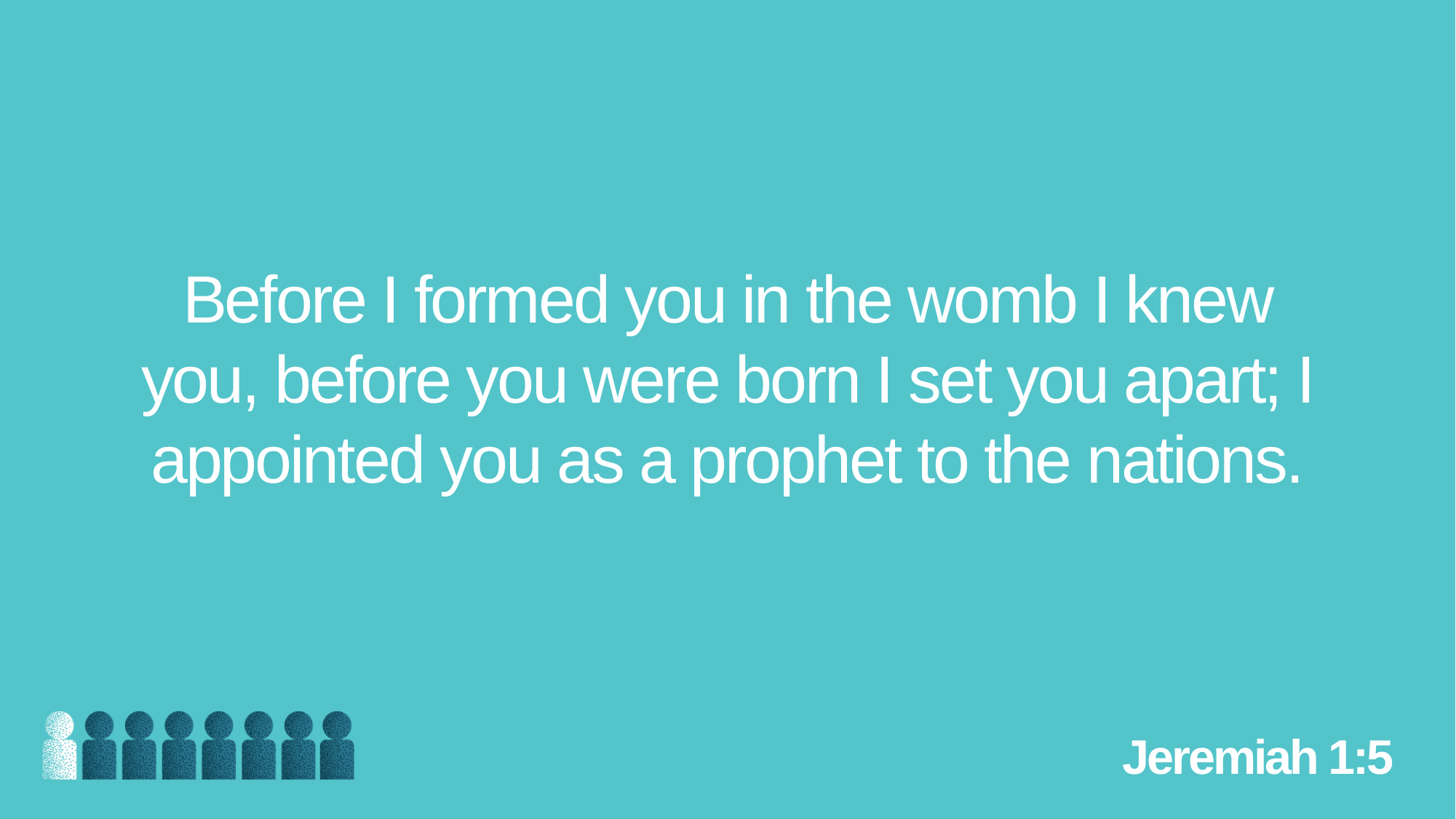

Before I formed you in the womb I knew you, before you were born I set you apart; I appointed you as a prophet to the nations.
Jeremiah 1:5